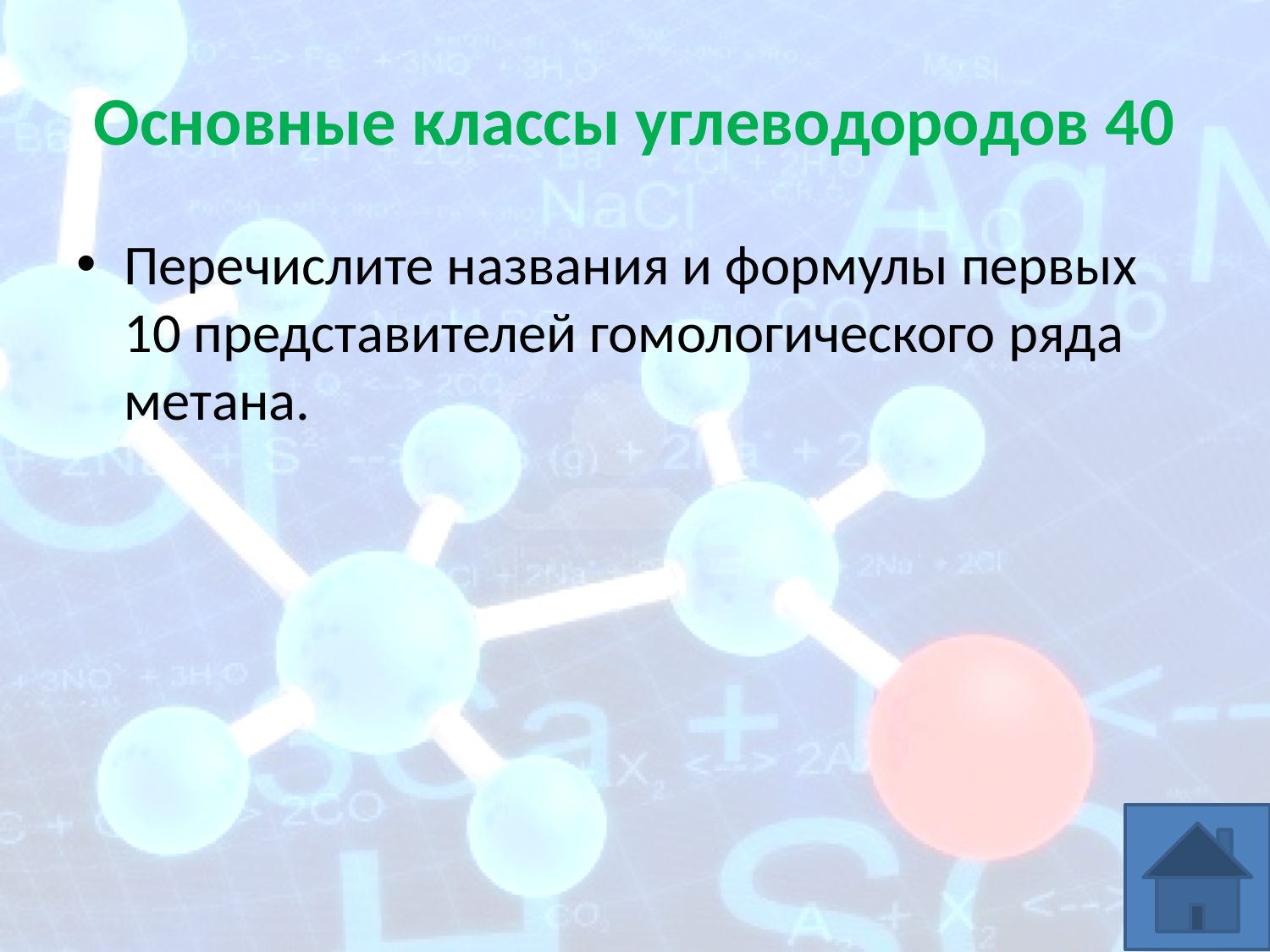

# Основные классы углеводородов 40
Перечислите названия и формулы первых 10 представителей гомологического ряда метана.